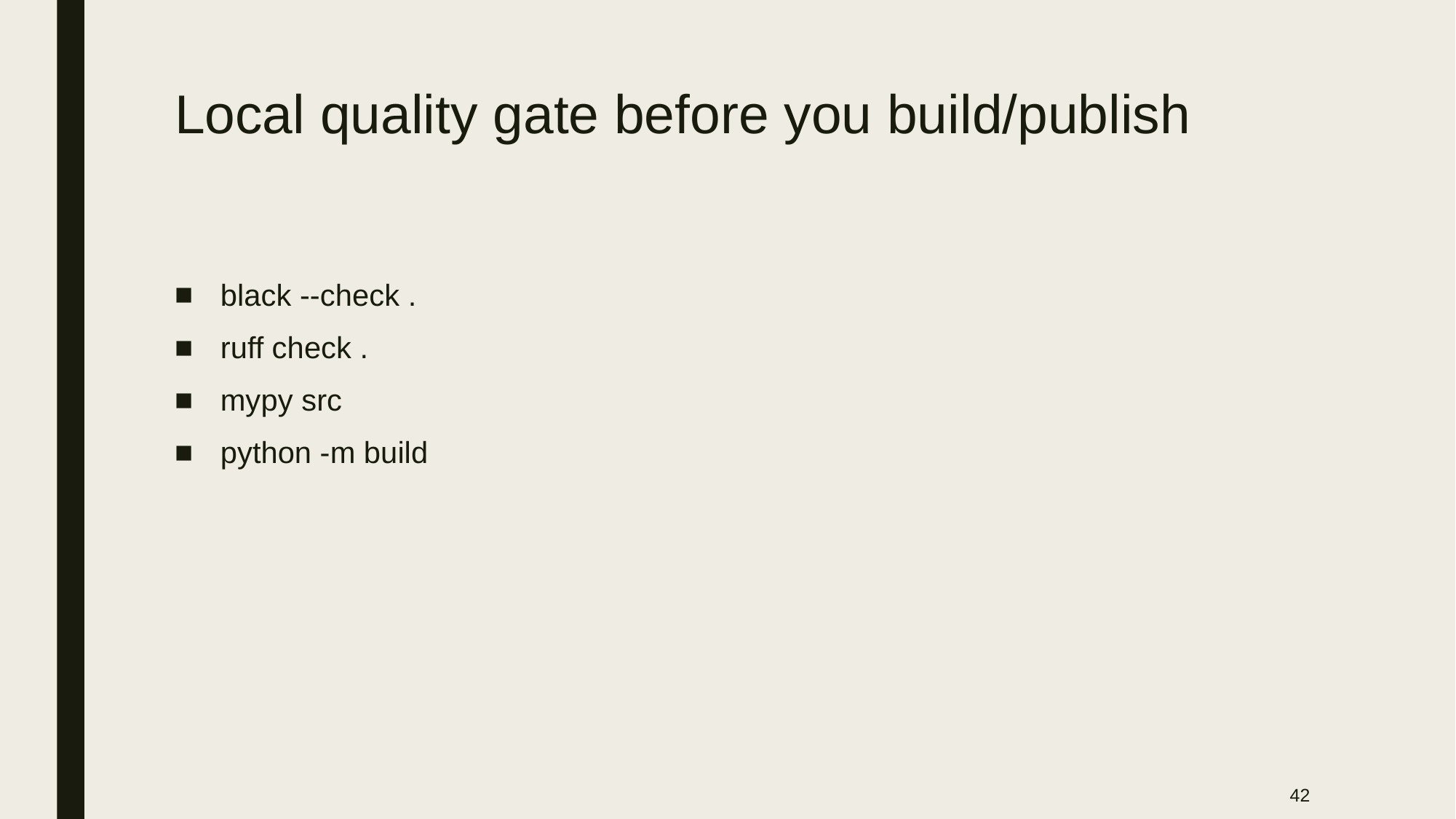

# Local quality gate before you build/publish
black --check .
ruff check .
mypy src
python -m build
42